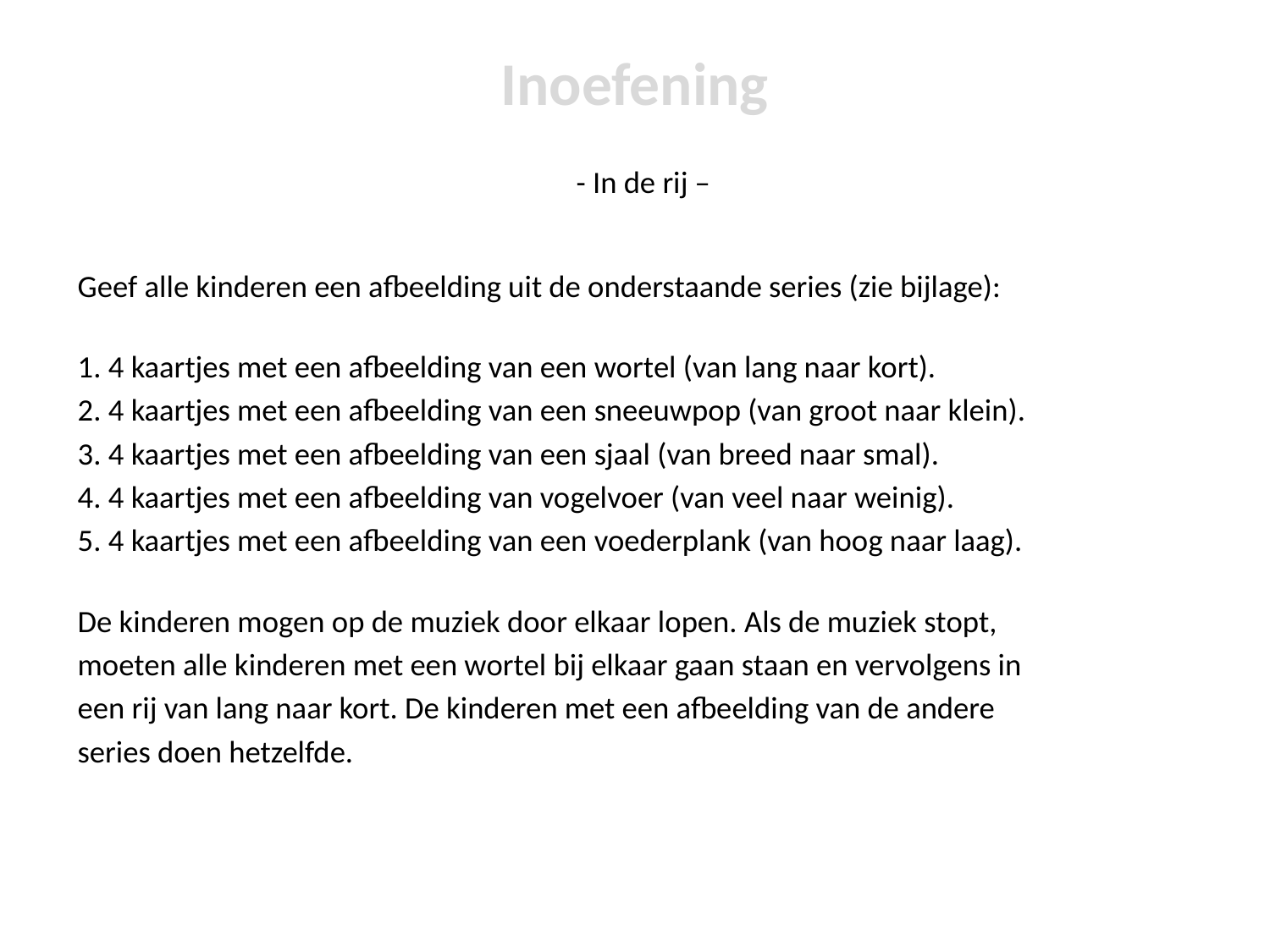

# Inoefening
   - In de rij –

Geef alle kinderen een afbeelding uit de onderstaande series (zie bijlage):
1. 4 kaartjes met een afbeelding van een wortel (van lang naar kort).
2. 4 kaartjes met een afbeelding van een sneeuwpop (van groot naar klein).
3. 4 kaartjes met een afbeelding van een sjaal (van breed naar smal).
4. 4 kaartjes met een afbeelding van vogelvoer (van veel naar weinig).
5. 4 kaartjes met een afbeelding van een voederplank (van hoog naar laag).
De kinderen mogen op de muziek door elkaar lopen. Als de muziek stopt,
moeten alle kinderen met een wortel bij elkaar gaan staan en vervolgens in
een rij van lang naar kort. De kinderen met een afbeelding van de andere
series doen hetzelfde.